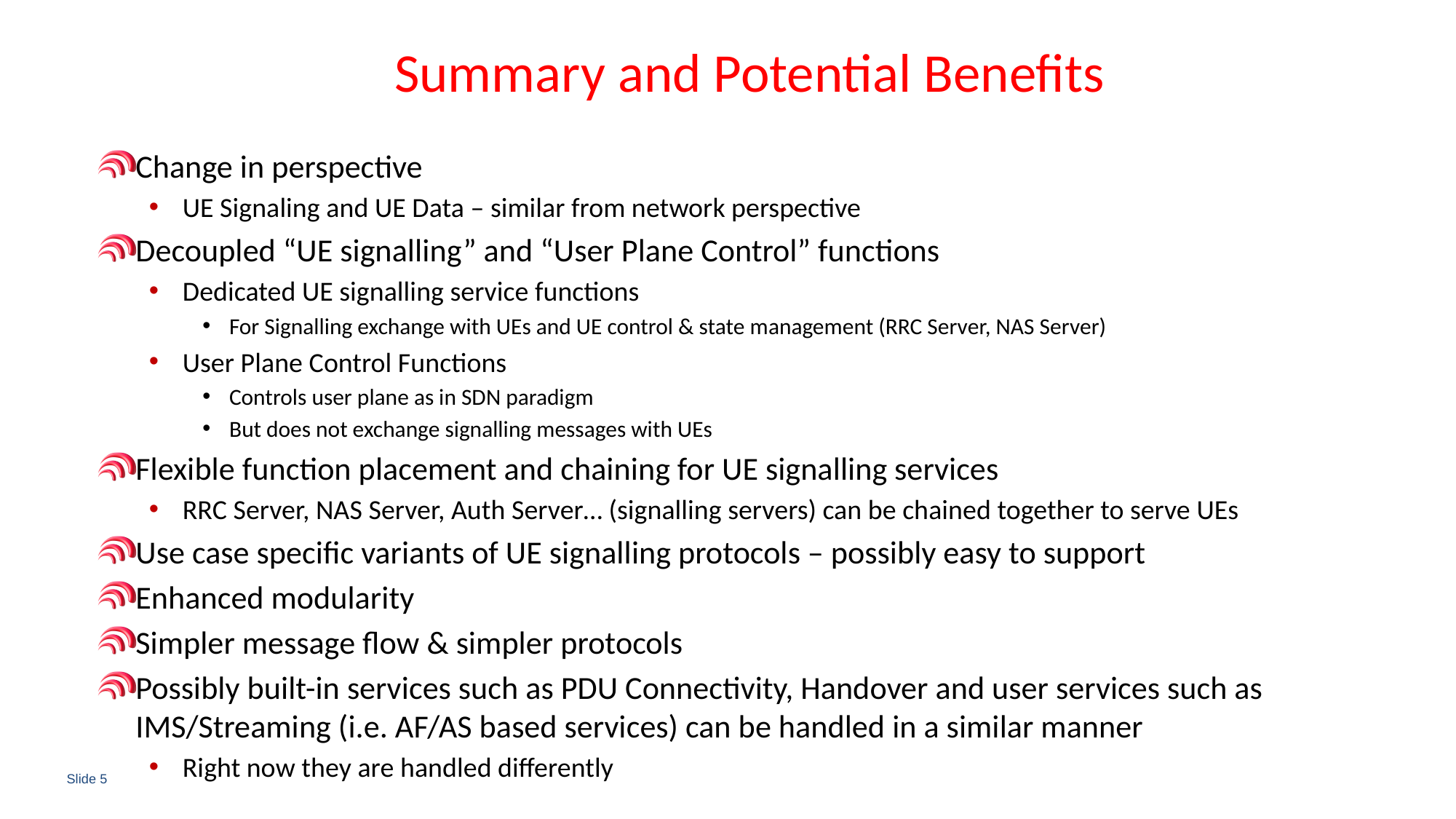

# Summary and Potential Benefits
Change in perspective
UE Signaling and UE Data – similar from network perspective
Decoupled “UE signalling” and “User Plane Control” functions
Dedicated UE signalling service functions
For Signalling exchange with UEs and UE control & state management (RRC Server, NAS Server)
User Plane Control Functions
Controls user plane as in SDN paradigm
But does not exchange signalling messages with UEs
Flexible function placement and chaining for UE signalling services
RRC Server, NAS Server, Auth Server… (signalling servers) can be chained together to serve UEs
Use case specific variants of UE signalling protocols – possibly easy to support
Enhanced modularity
Simpler message flow & simpler protocols
Possibly built-in services such as PDU Connectivity, Handover and user services such as IMS/Streaming (i.e. AF/AS based services) can be handled in a similar manner
Right now they are handled differently